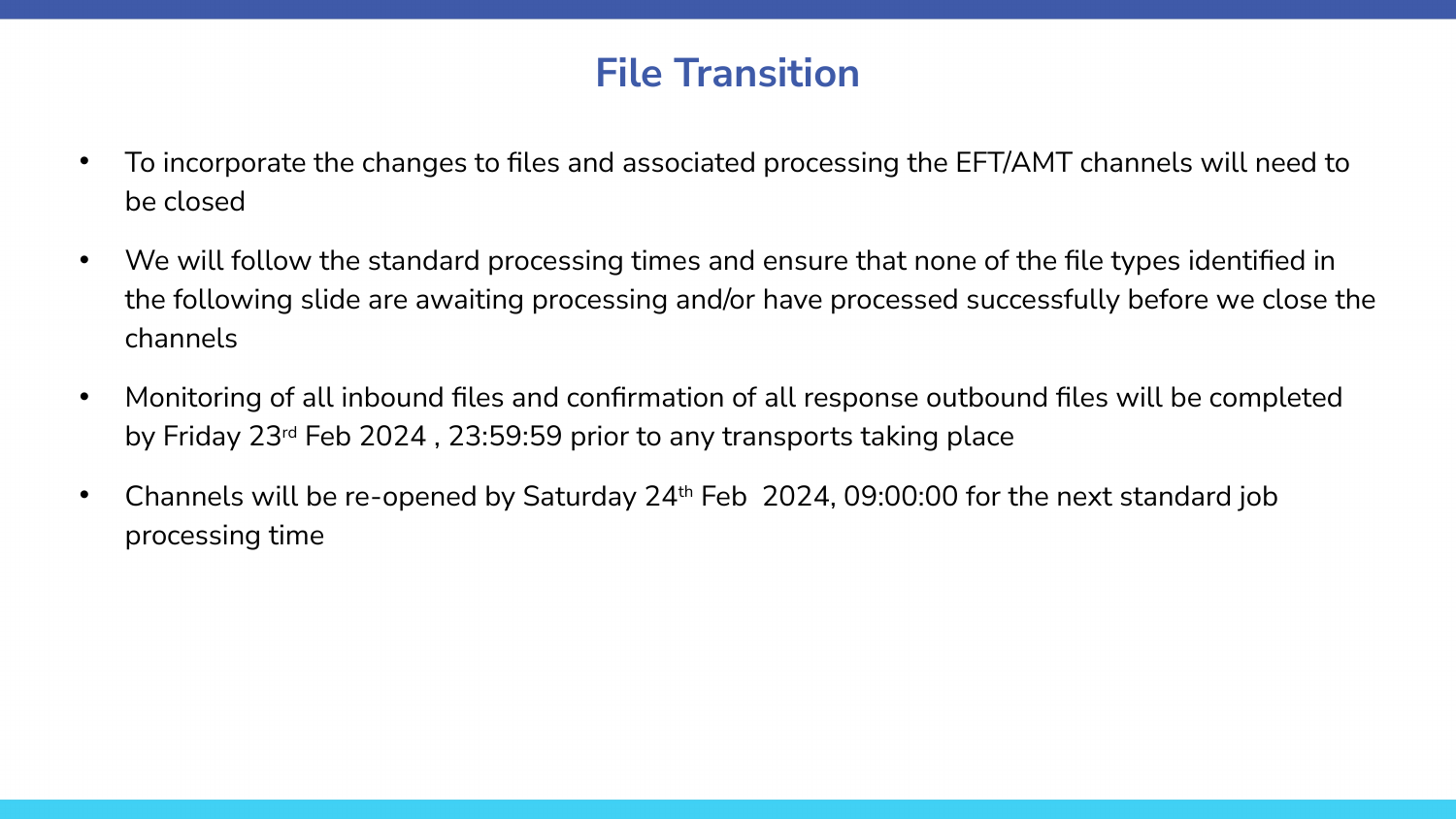

# File Transition
To incorporate the changes to files and associated processing the EFT/AMT channels will need to be closed
We will follow the standard processing times and ensure that none of the file types identified in the following slide are awaiting processing and/or have processed successfully before we close the channels
Monitoring of all inbound files and confirmation of all response outbound files will be completed by Friday 23rd Feb 2024 , 23:59:59 prior to any transports taking place
Channels will be re-opened by Saturday 24th Feb  2024, 09:00:00 for the next standard job processing time